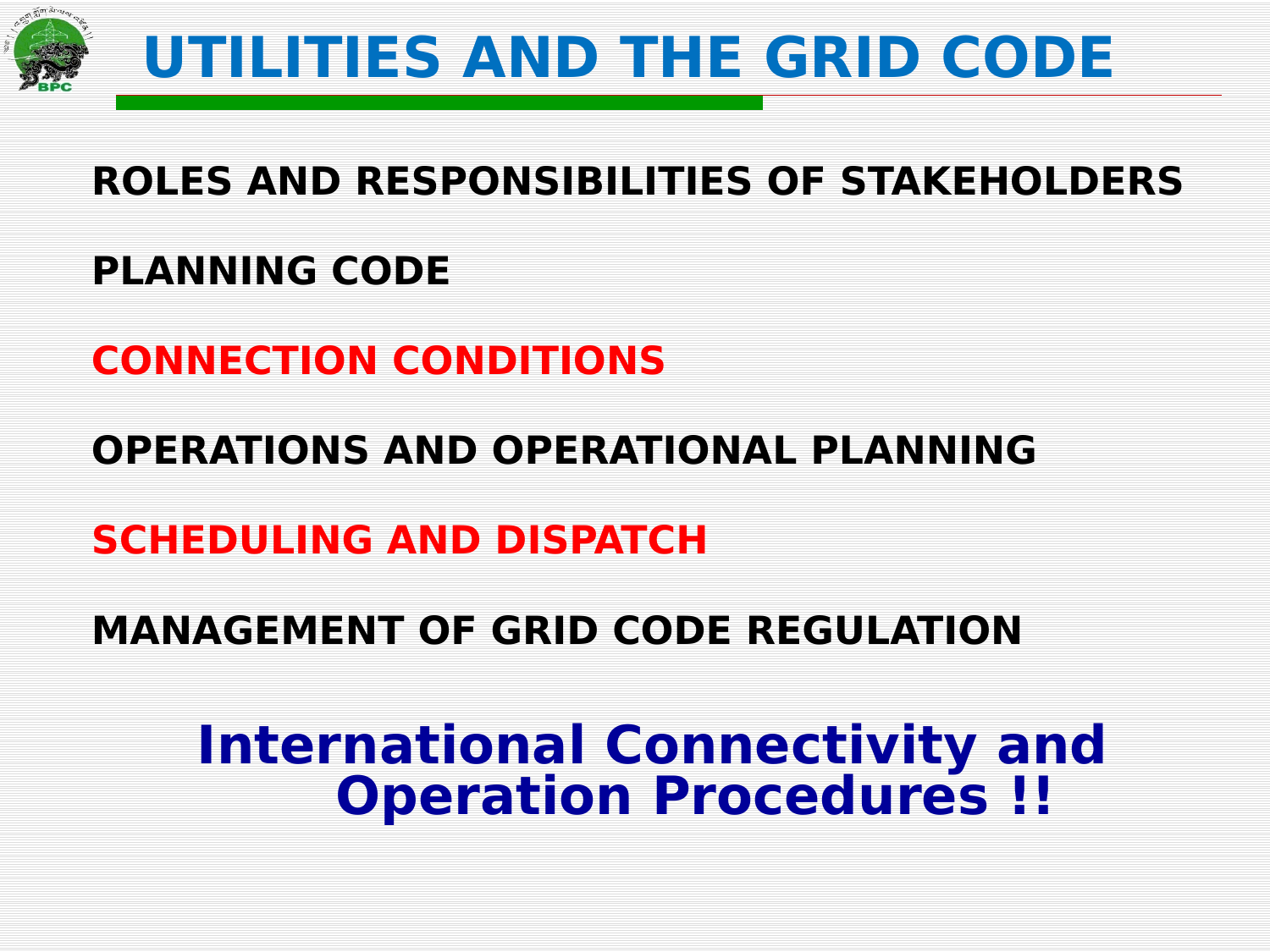

# UTILITIES AND THE GRID CODE
ROLES AND RESPONSIBILITIES OF STAKEHOLDERS

PLANNING CODE

CONNECTION CONDITIONS

OPERATIONS AND OPERATIONAL PLANNING

SCHEDULING AND DISPATCH

MANAGEMENT OF GRID CODE REGULATION

International Connectivity and Operation Procedures !!